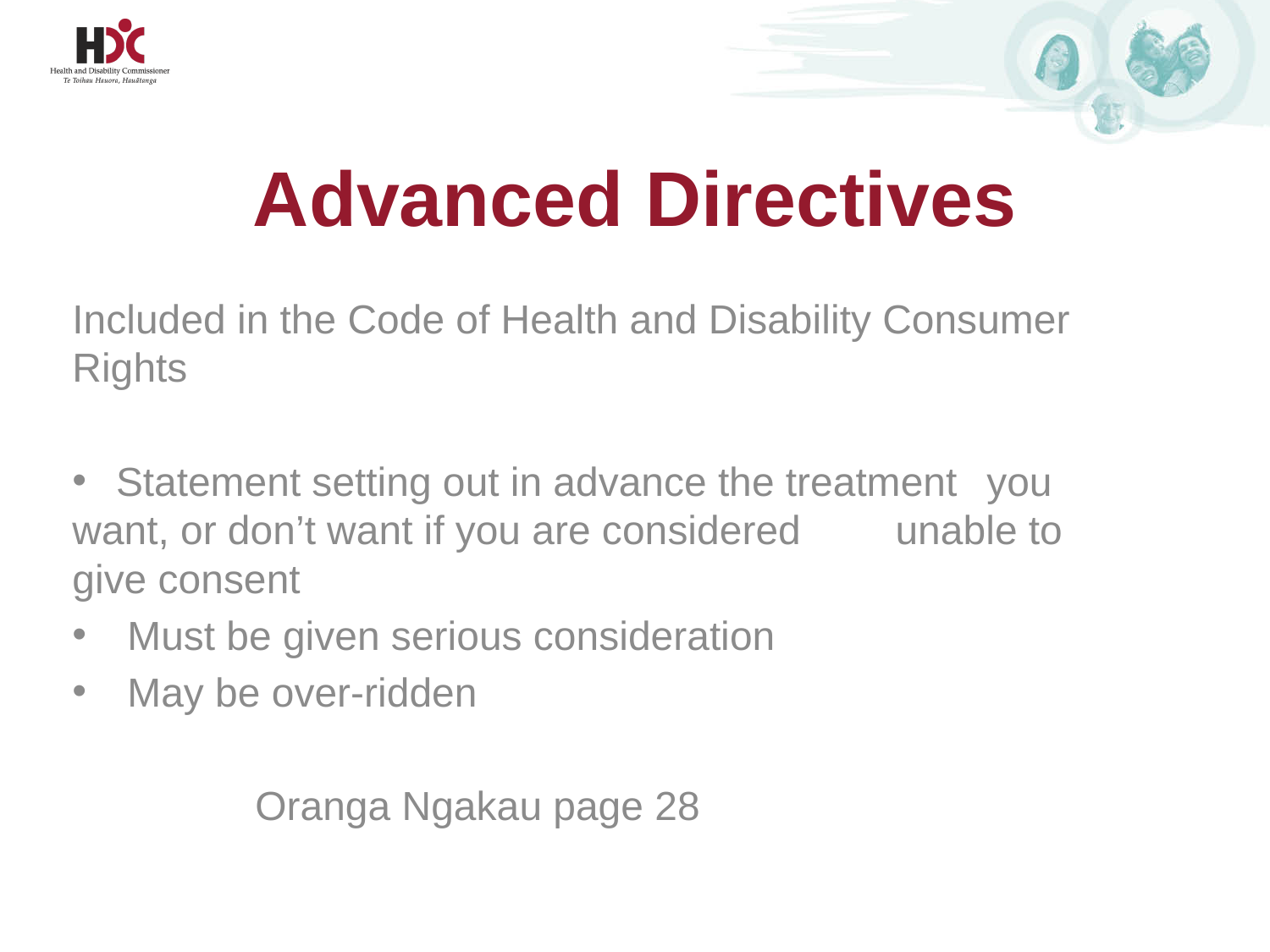

# Advanced Directives
Included in the Code of Health and Disability Consumer Rights

   Statement setting out in advance the treatment 	you want, or don’t want if you are considered 	unable to give consent
    Must be given serious consideration
    May be over-ridden

		 					Oranga Ngakau page 28